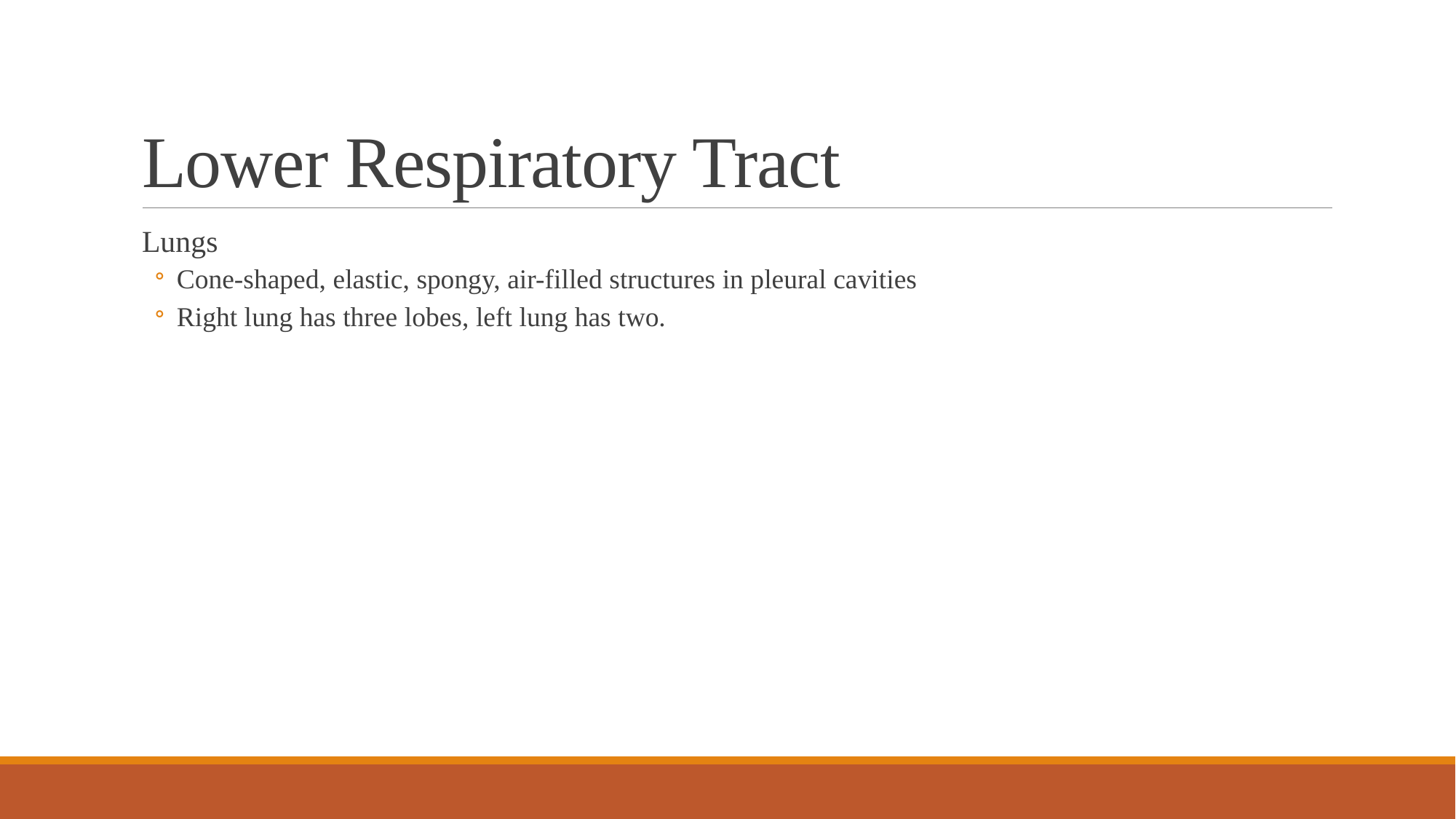

# Lower Respiratory Tract
Lungs
Cone-shaped, elastic, spongy, air-filled structures in pleural cavities
Right lung has three lobes, left lung has two.